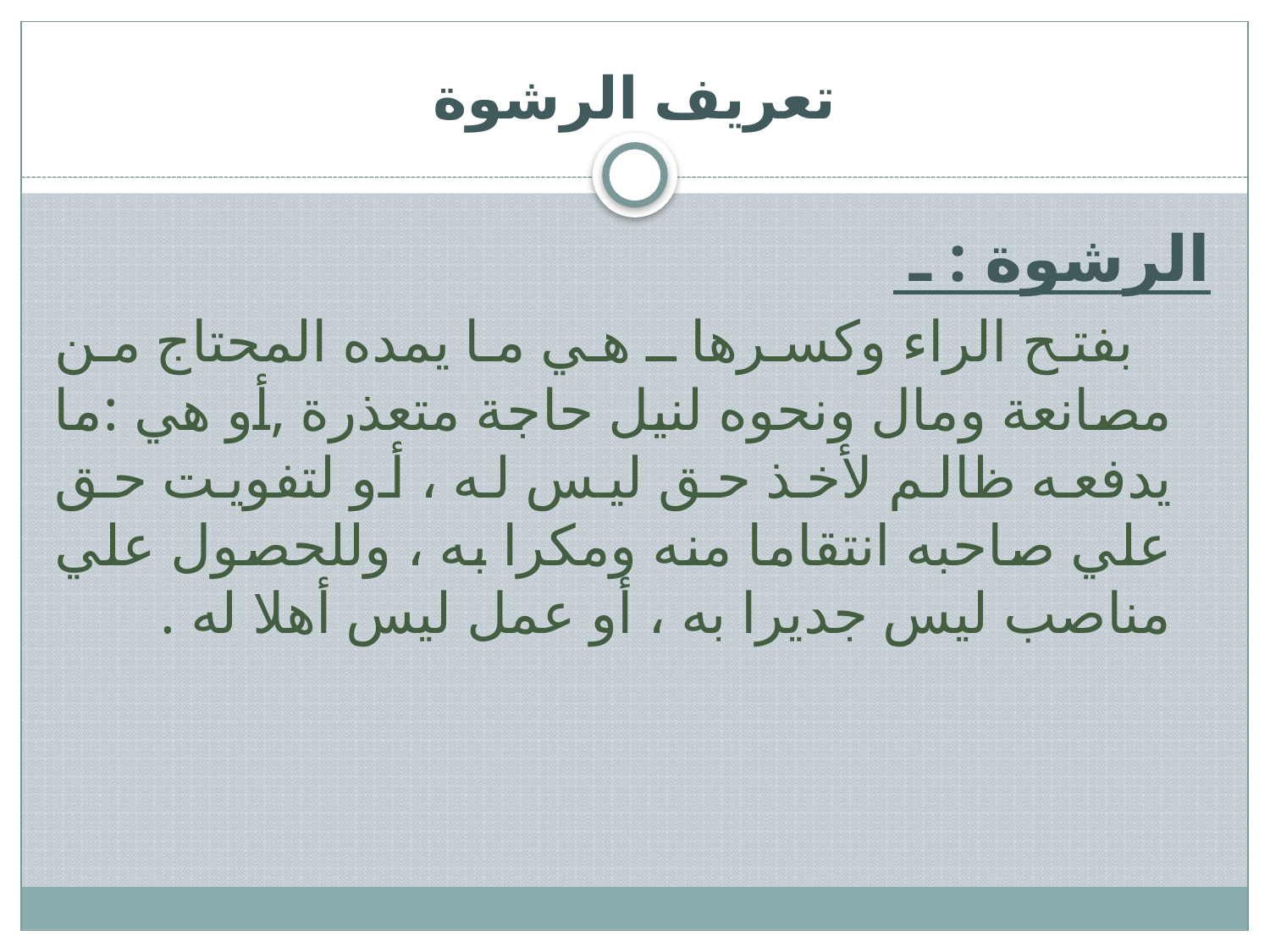

# تعريف الرشوة
الرشوة : ـ
بفتح الراء وكسرها ـ هي ما يمده المحتاج من مصانعة ومال ونحوه لنيل حاجة متعذرة ,أو هي :ما يدفعه ظالم لأخذ حق ليس له ، أو لتفويت حق علي صاحبه انتقاما منه ومكرا به ، وللحصول علي مناصب ليس جديرا به ، أو عمل ليس أهلا له .